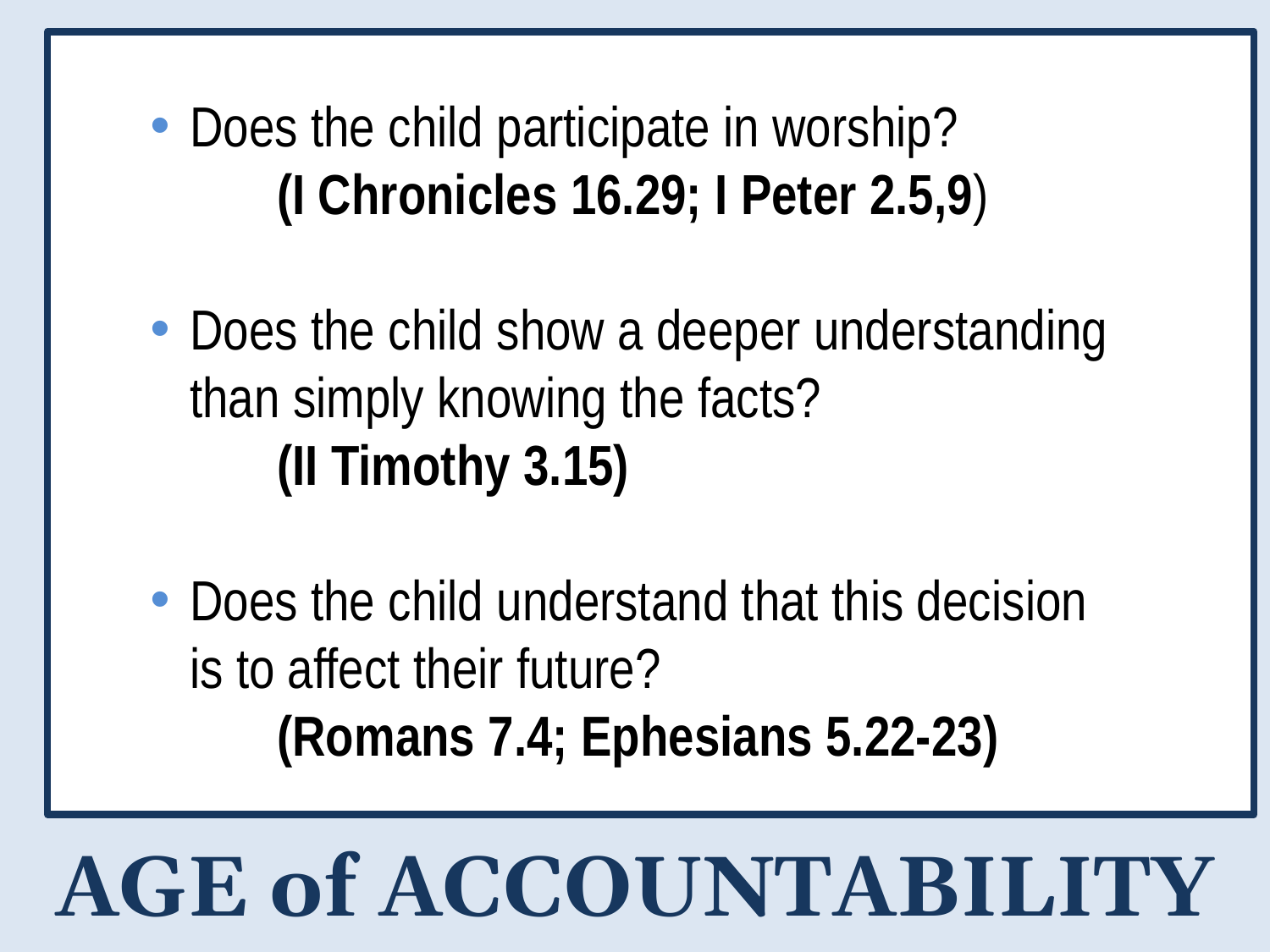

Does the child participate in worship?
	(I Chronicles 16.29; I Peter 2.5,9)

Does the child show a deeper understanding than simply knowing the facts?
	(II Timothy 3.15)

Does the child understand that this decision is to affect their future?
	(Romans 7.4; Ephesians 5.22-23)

AGE of ACCOUNTABILITY